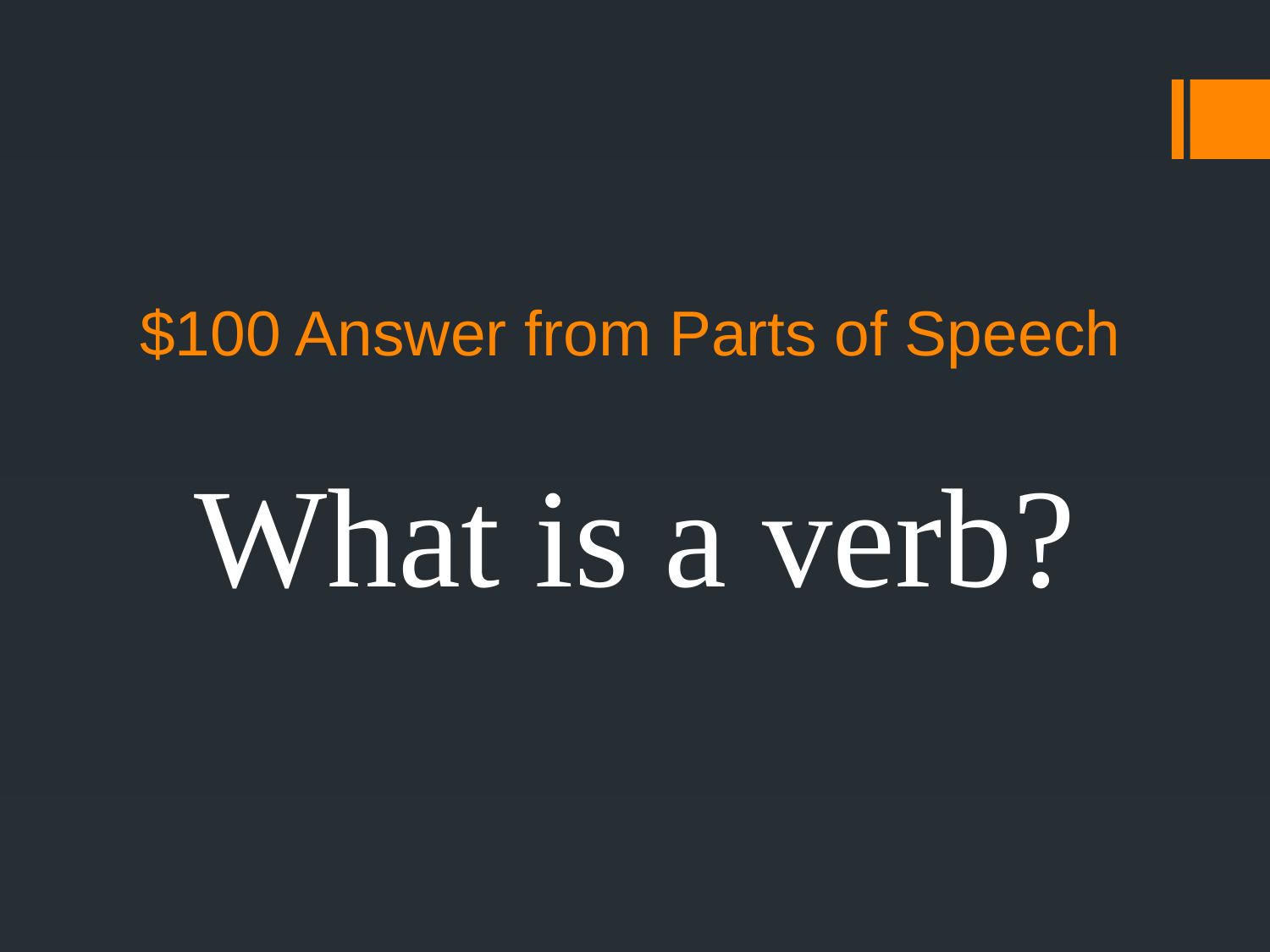

# $100 Answer from Parts of Speech
What is a verb?